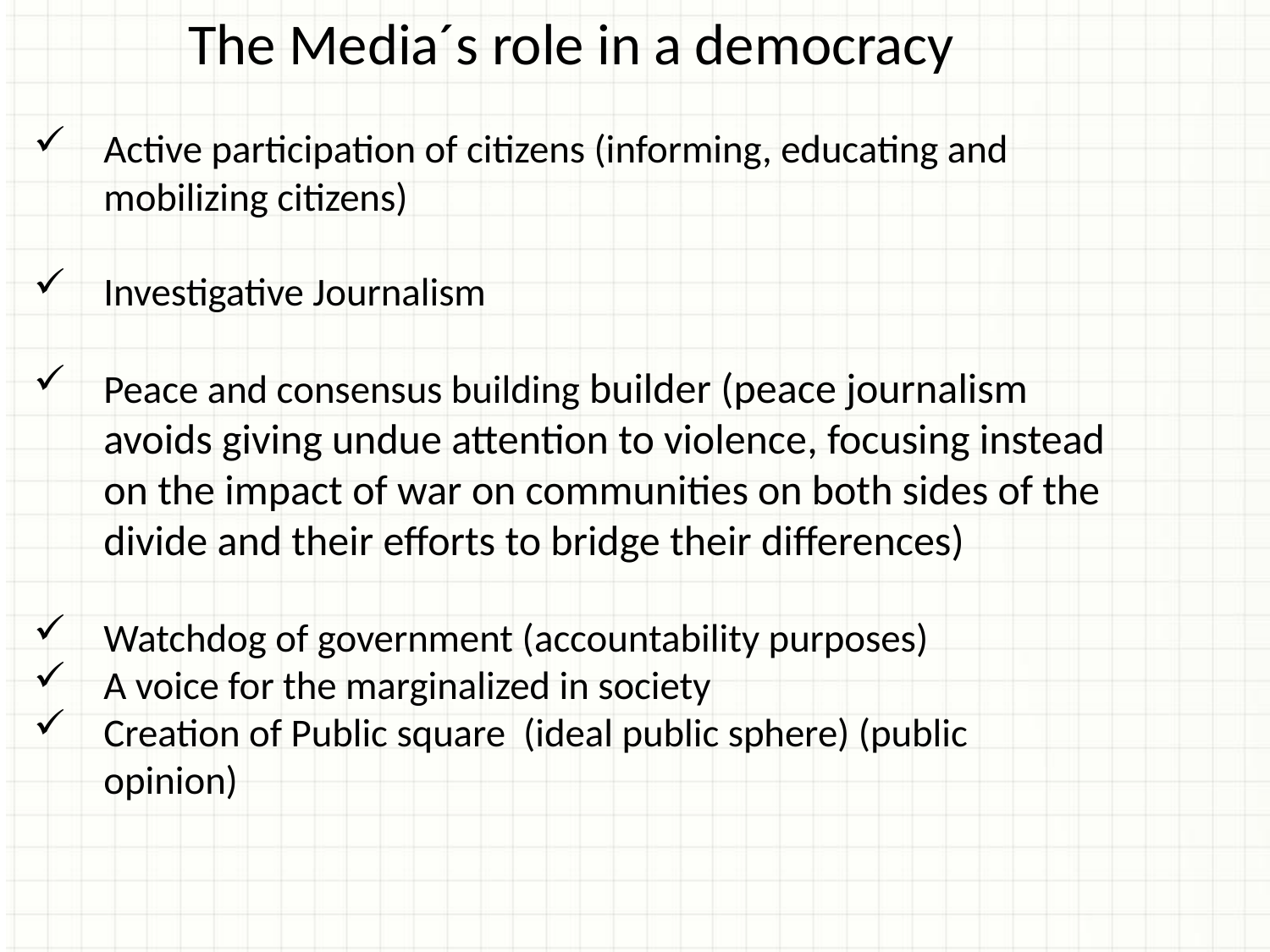

The Media´s role in a democracy

Active participation of citizens (informing, educating and mobilizing citizens)

Investigative Journalism

Peace and consensus building builder (peace journalism avoids giving undue attention to violence, focusing instead on the impact of war on communities on both sides of the divide and their efforts to bridge their differences)

Watchdog of government (accountability purposes)
A voice for the marginalized in society
Creation of Public square  (ideal public sphere) (public opinion)